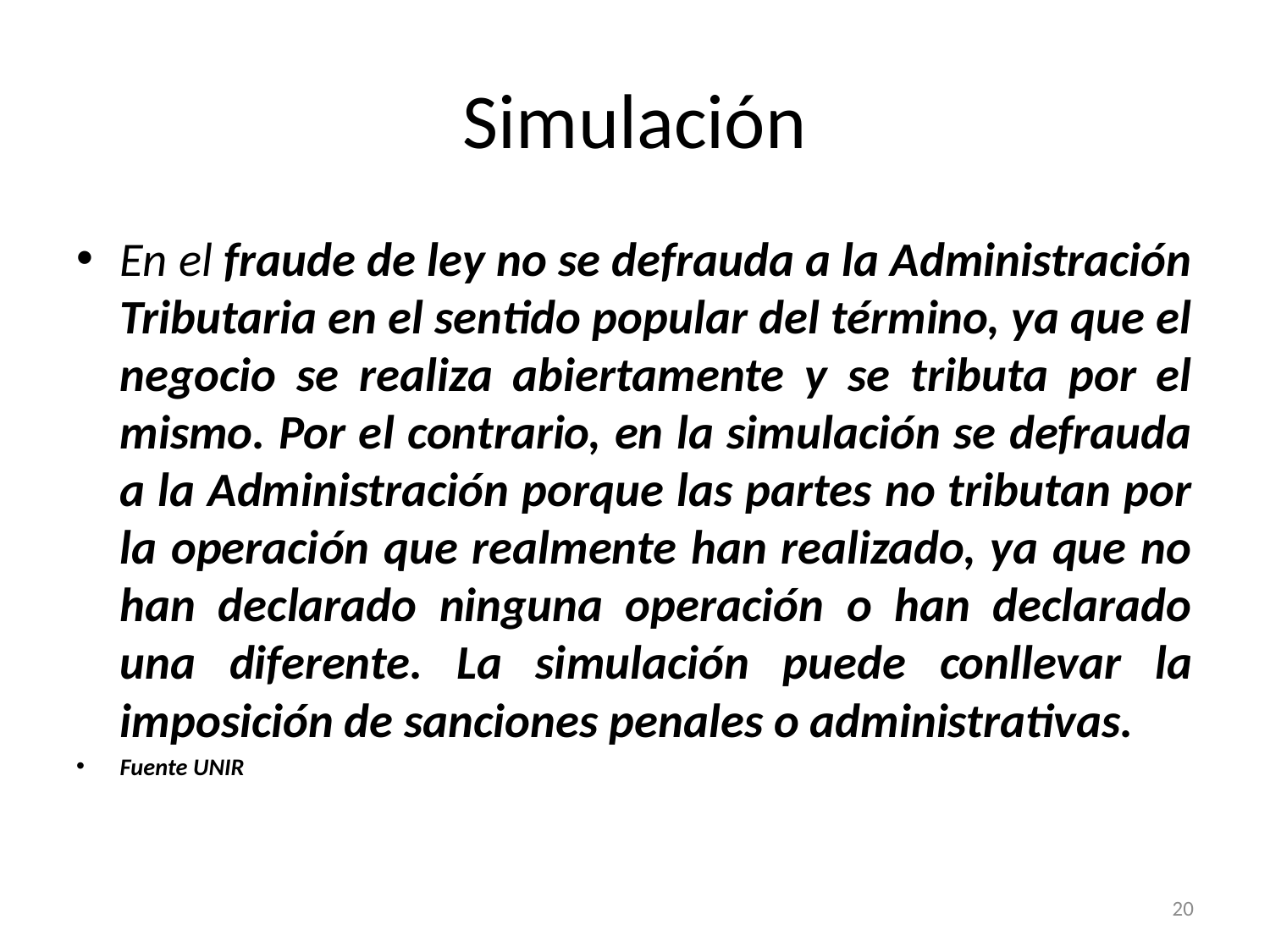

# Simulación
En el fraude de ley no se defrauda a la Administración Tributaria en el sentido popular del término, ya que el negocio se realiza abiertamente y se tributa por el mismo. Por el contrario, en la simulación se defrauda a la Administración porque las partes no tributan por la operación que realmente han realizado, ya que no han declarado ninguna operación o han declarado una diferente. La simulación puede conllevar la imposición de sanciones penales o administrativas.
Fuente UNIR
20